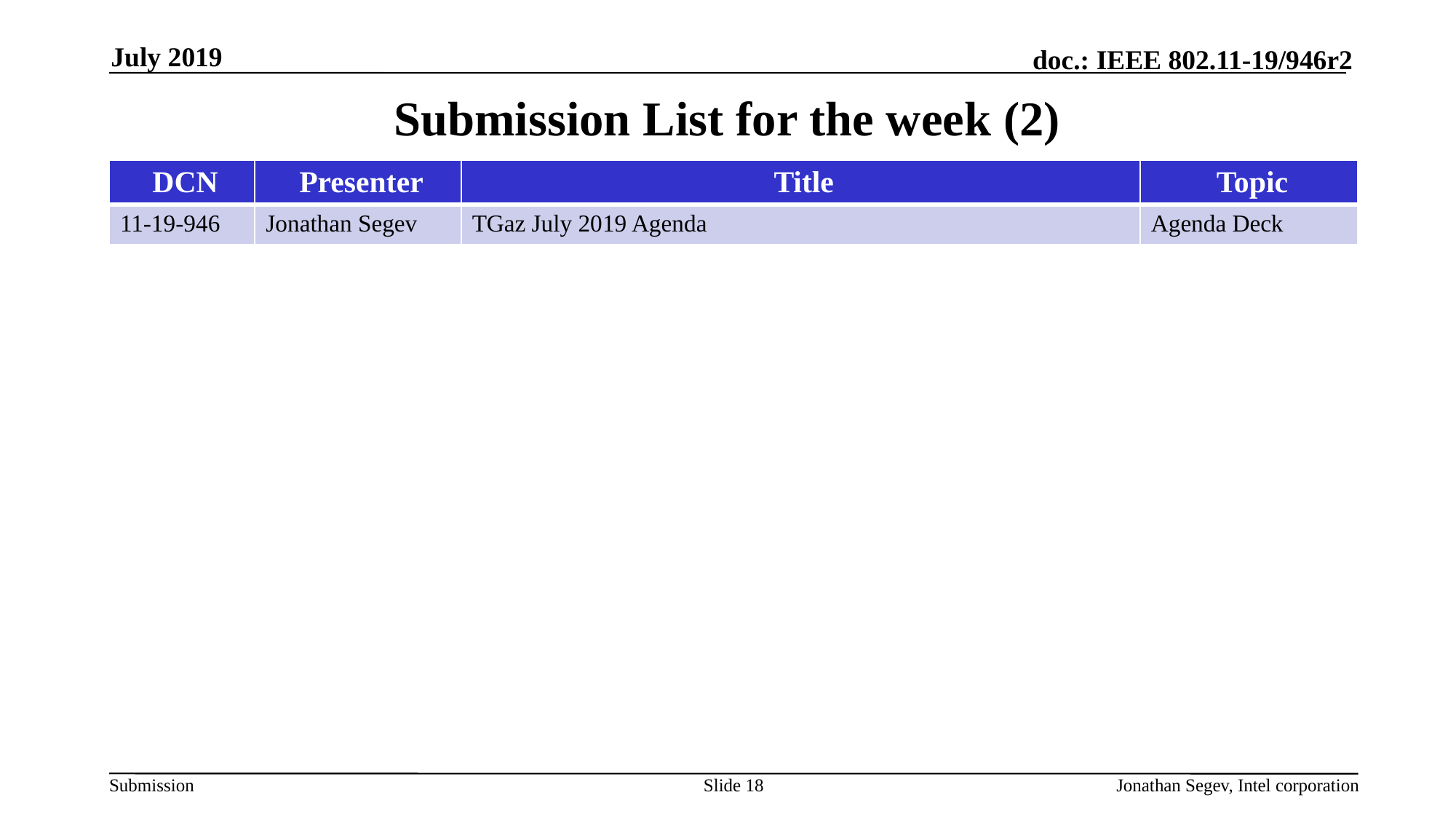

July 2019
# Submission List for the week (2)
| DCN | Presenter | Title | Topic |
| --- | --- | --- | --- |
| 11-19-946 | Jonathan Segev | TGaz July 2019 Agenda | Agenda Deck |
Slide 18
Jonathan Segev, Intel corporation